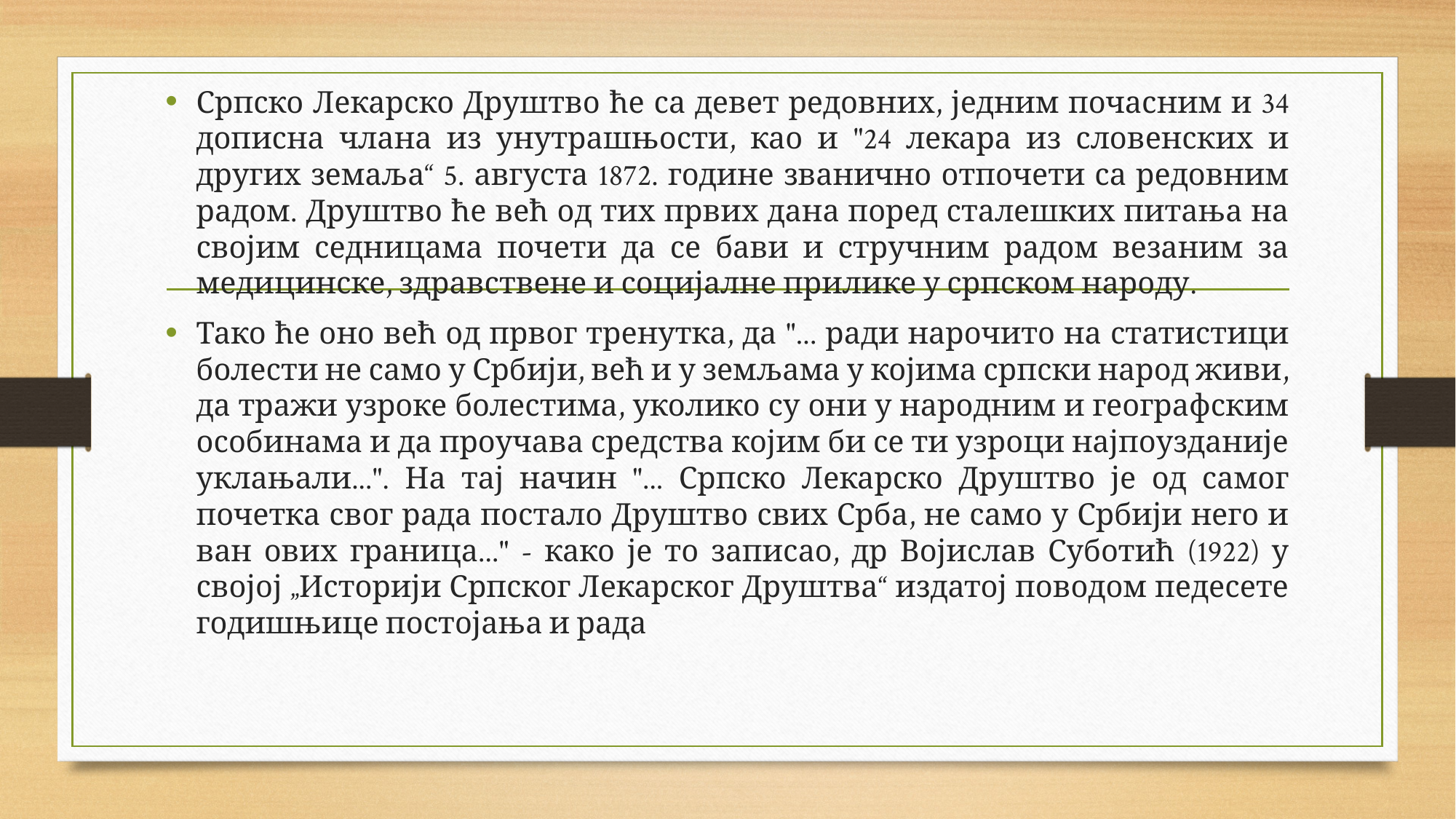

Српско Лекарско Друштво ће са девет редовних, једним почасним и 34 дописна члана из унутрашњости, као и "24 лекара из словенских и других земаља“ 5. августа 1872. године званично отпочети са редовним радом. Друштво ће већ од тих првих дана поред сталешких питања на својим седницама почети да се бави и стручним радом везаним за медицинске, здравствене и социјалне прилике у српском народу.
Тако ће оно већ од првог тренутка, да "... ради нарочито на статистици болести не само у Србији, већ и у земљама у којима српски народ живи, да тражи узроке болестима, уколико су они у народним и географским особинама и да проучава средства којим би се ти узроци најпоузданије уклањали...". На тај начин "... Српско Лекарско Друштво је од самог почетка свог рада постало Друштво свих Срба, не само у Србији него и ван ових граница..." - како је то записао, др Војислав Суботић (1922) у својој „Историји Српског Лекарског Друштва“ издатој поводом педесете годишњице постојања и рада